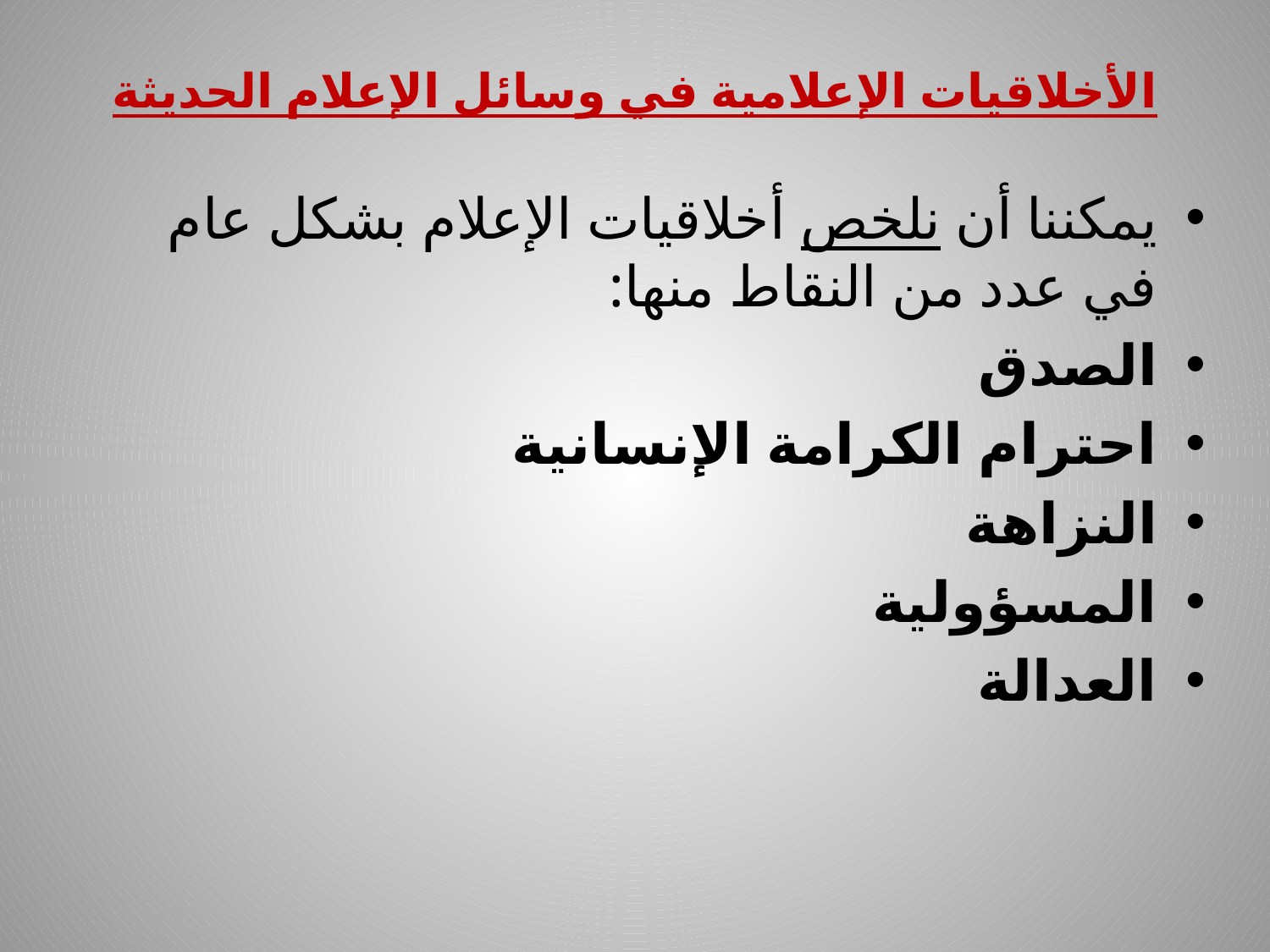

# الأخلاقيات الإعلامية في وسائل الإعلام الحديثة
يمكننا أن نلخص أخلاقيات الإعلام بشكل عام في عدد من النقاط منها:
الصدق
احترام الكرامة الإنسانية
النزاهة
المسؤولية
العدالة